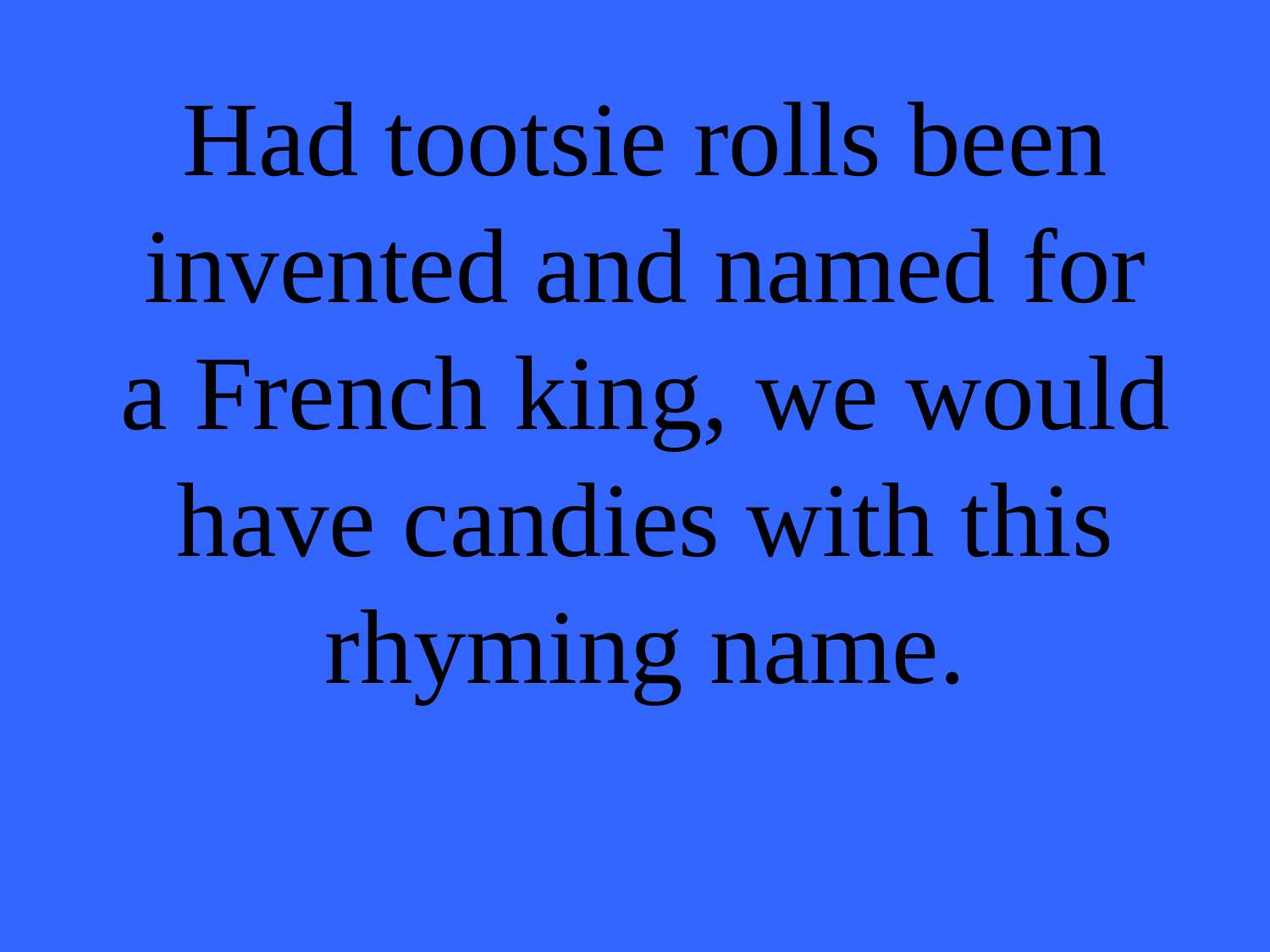

Had tootsie rolls been invented and named for a French king, we would have candies with this rhyming name.